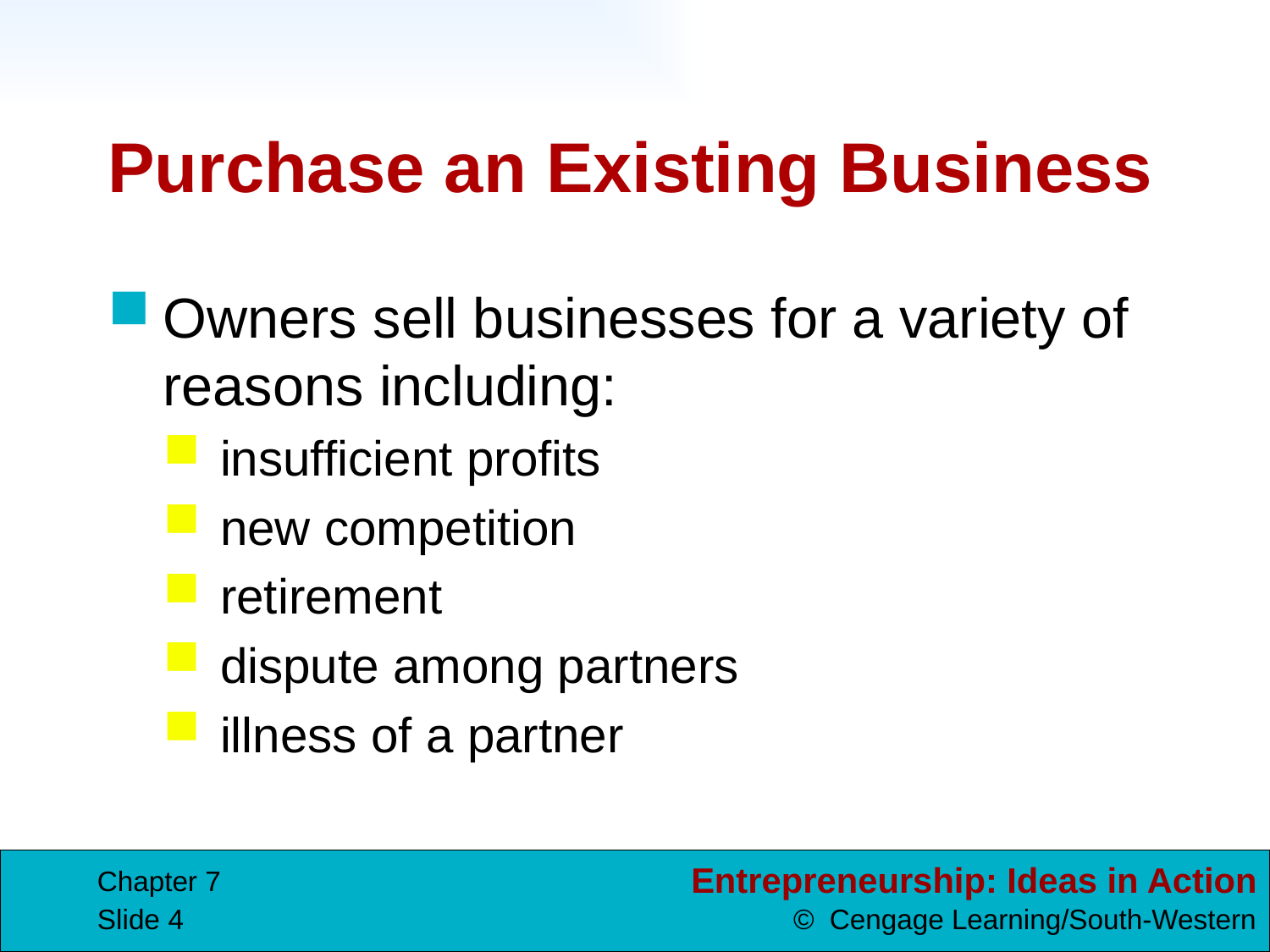

# Purchase an Existing Business
Owners sell businesses for a variety of reasons including:
insufficient profits
new competition
retirement
dispute among partners
illness of a partner
Chapter 7
Slide 4